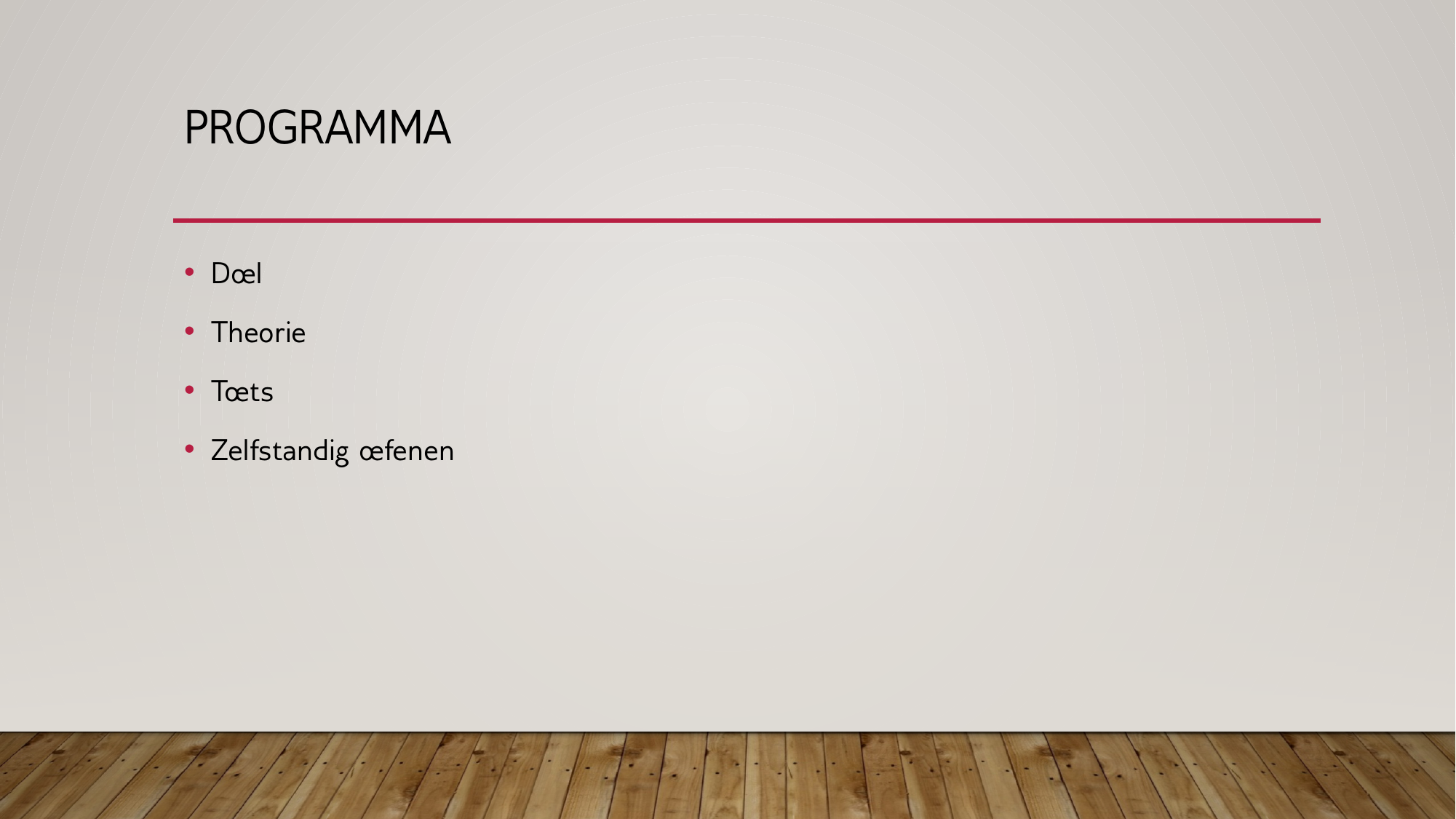

# Programma
Doel
Theorie
Toets
Zelfstandig oefenen